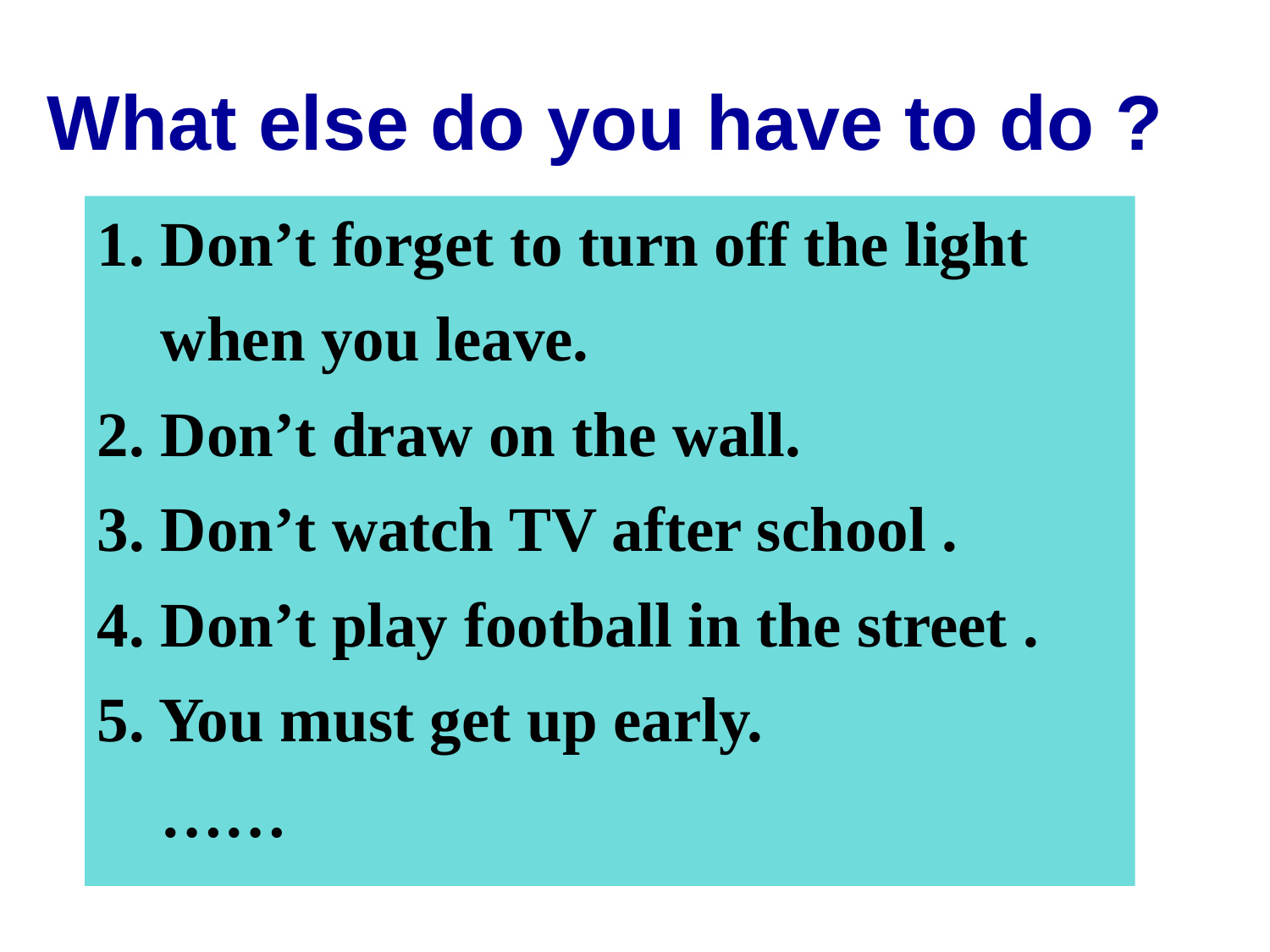

What else do you have to do ?
1. Don’t forget to turn off the light
    when you leave.
2. Don’t draw on the wall.
3. Don’t watch TV after school .
4. Don’t play football in the street .
5. You must get up early.
    ……